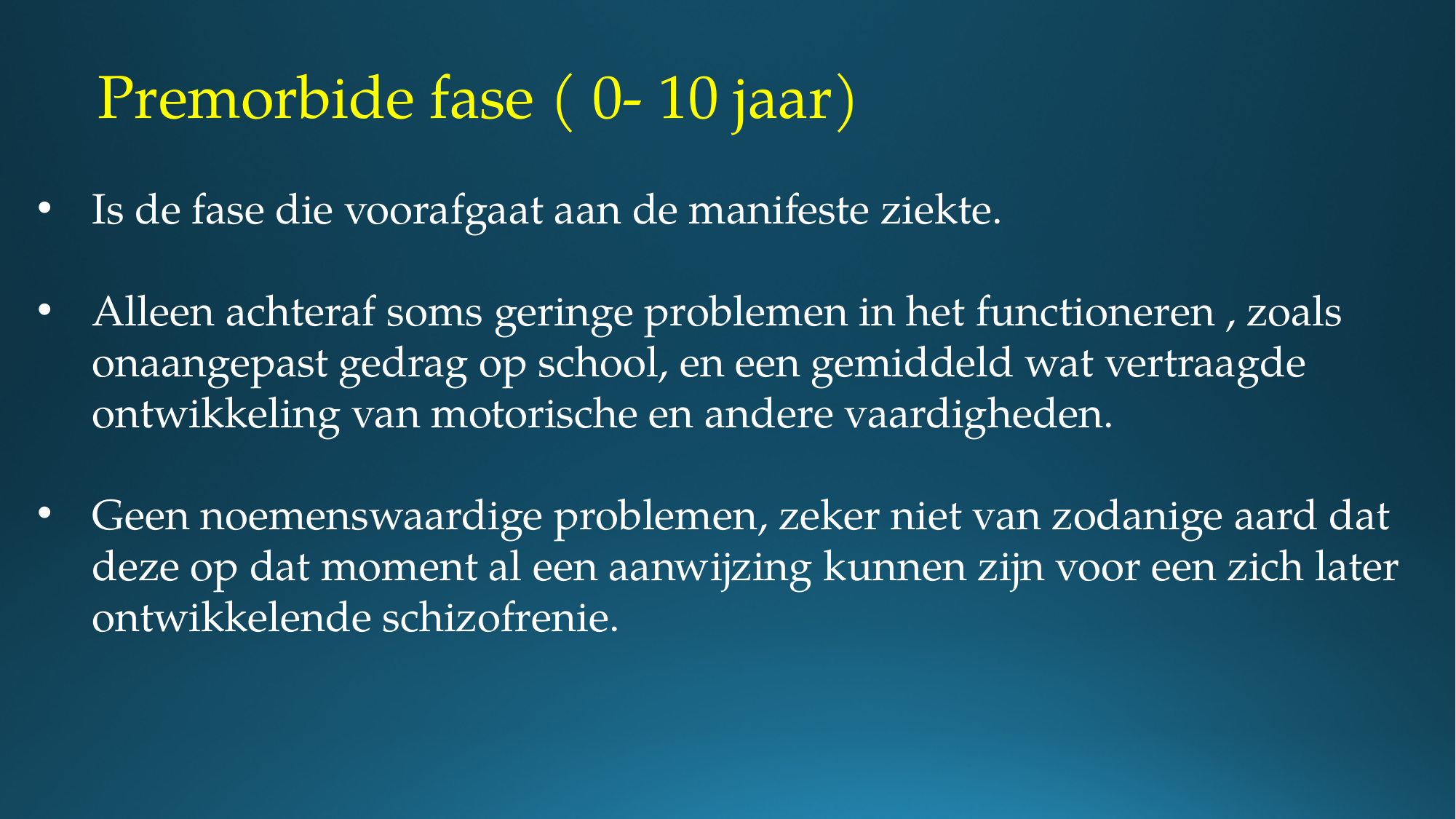

Premorbide fase ( 0- 10 jaar)

Is de fase die voorafgaat aan de manifeste ziekte.

Alleen achteraf soms geringe problemen in het functioneren , zoals onaangepast gedrag op school, en een gemiddeld wat vertraagde ontwikkeling van motorische en andere vaardigheden.

Geen noemenswaardige problemen, zeker niet van zodanige aard dat deze op dat moment al een aanwijzing kunnen zijn voor een zich later ontwikkelende schizofrenie.